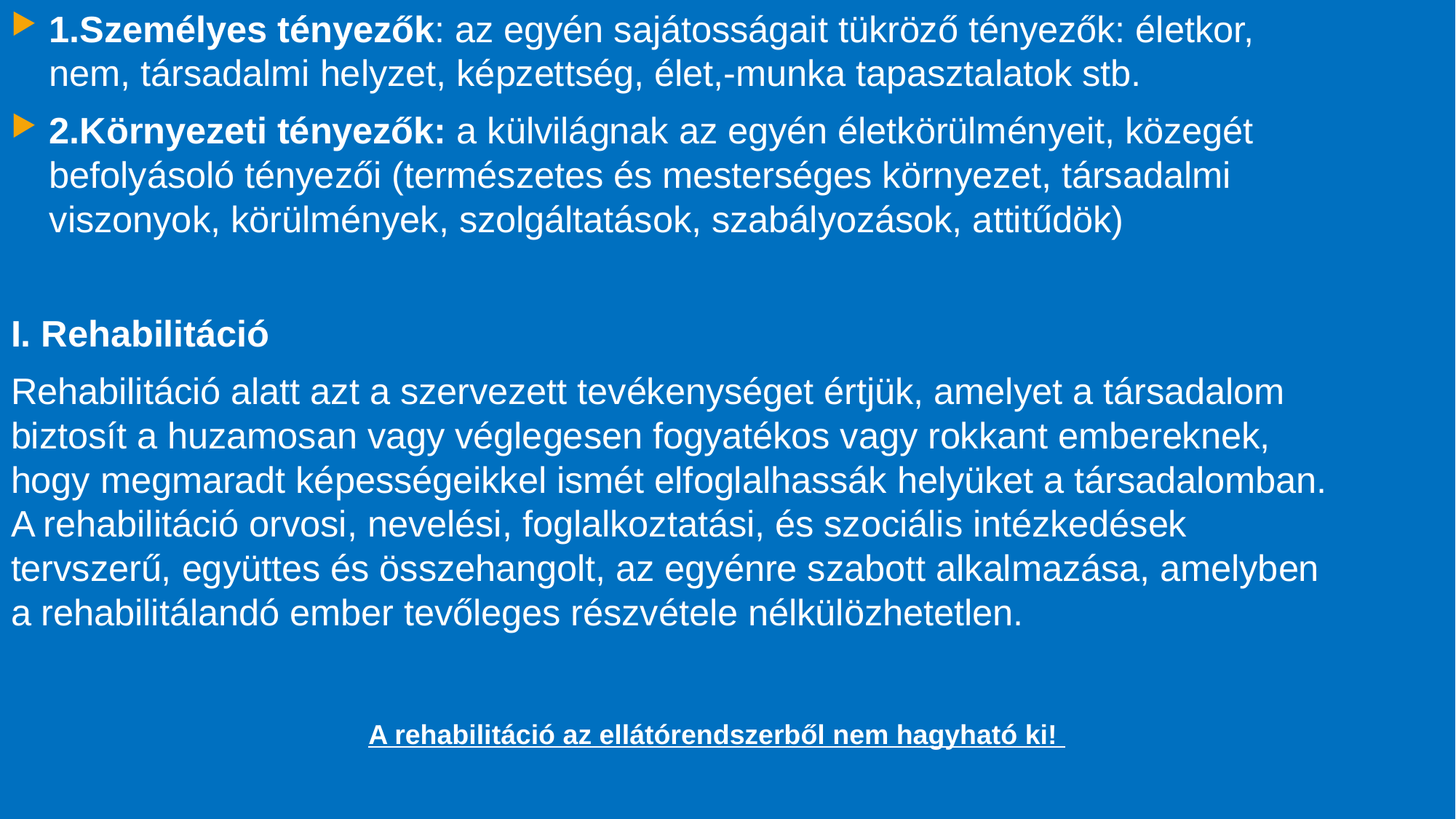

1.Személyes tényezők: az egyén sajátosságait tükröző tényezők: életkor, nem, társadalmi helyzet, képzettség, élet,-munka tapasztalatok stb.
2.Környezeti tényezők: a külvilágnak az egyén életkörülményeit, közegét befolyásoló tényezői (természetes és mesterséges környezet, társadalmi viszonyok, körülmények, szolgáltatások, szabályozások, attitűdök)

I. Rehabilitáció
Rehabilitáció alatt azt a szervezett tevékenységet értjük, amelyet a társadalom biztosít a huzamosan vagy véglegesen fogyatékos vagy rokkant embereknek, hogy megmaradt képességeikkel ismét elfoglalhassák helyüket a társadalomban. A rehabilitáció orvosi, nevelési, foglalkoztatási, és szociális intézkedések tervszerű, együttes és összehangolt, az egyénre szabott alkalmazása, amelyben a rehabilitálandó ember tevőleges részvétele nélkülözhetetlen.

A rehabilitáció az ellátórendszerből nem hagyható ki!